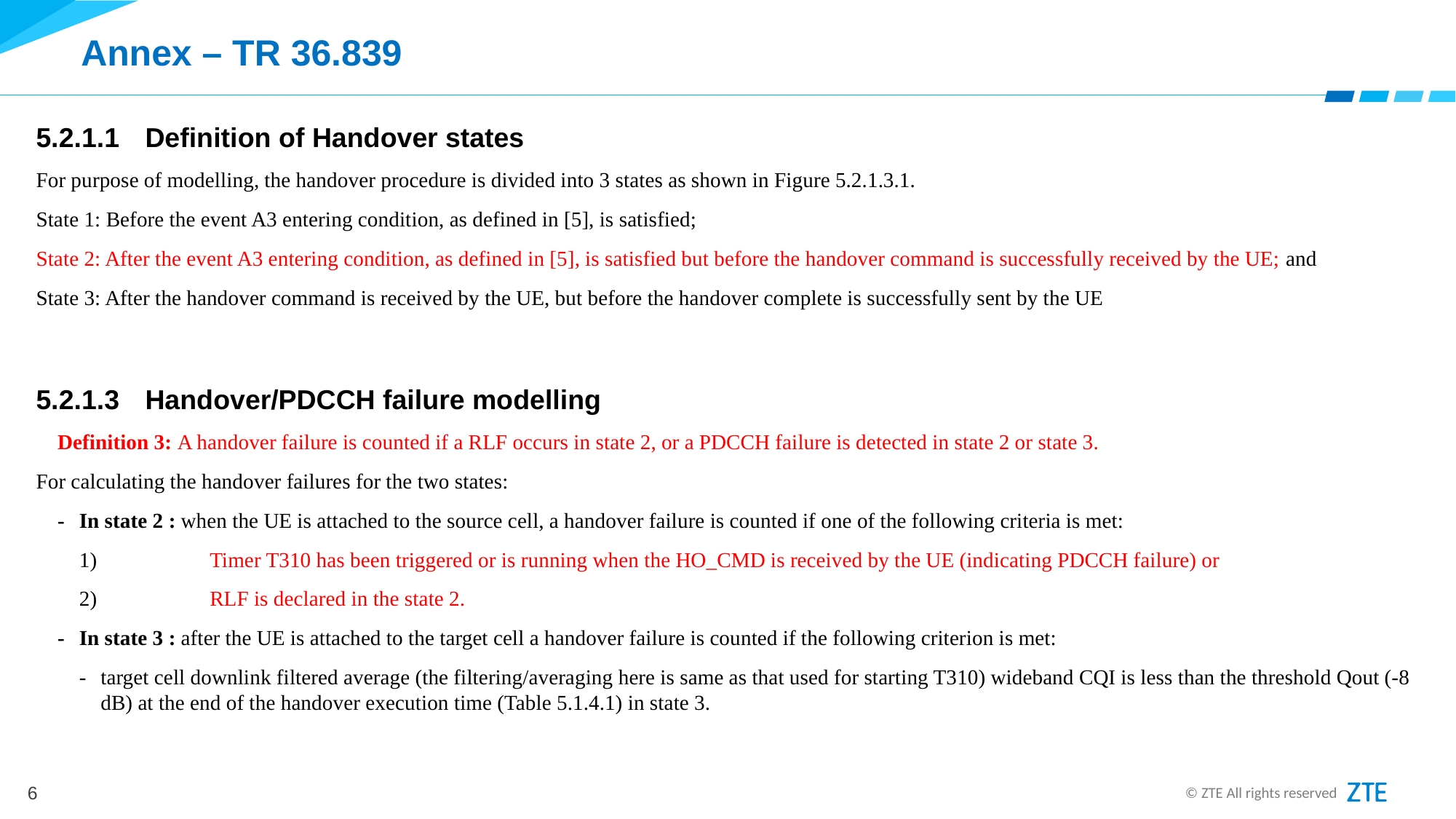

# Annex – TR 36.839
5.2.1.1	Definition of Handover states
For purpose of modelling, the handover procedure is divided into 3 states as shown in Figure 5.2.1.3.1.
State 1: Before the event A3 entering condition, as defined in [5], is satisfied;
State 2: After the event A3 entering condition, as defined in [5], is satisfied but before the handover command is successfully received by the UE; and
State 3: After the handover command is received by the UE, but before the handover complete is successfully sent by the UE

5.2.1.3	Handover/PDCCH failure modelling
Definition 3: A handover failure is counted if a RLF occurs in state 2, or a PDCCH failure is detected in state 2 or state 3.
For calculating the handover failures for the two states:
-	In state 2 : when the UE is attached to the source cell, a handover failure is counted if one of the following criteria is met:
1) 	Timer T310 has been triggered or is running when the HO_CMD is received by the UE (indicating PDCCH failure) or
2) 	RLF is declared in the state 2.
-	In state 3 : after the UE is attached to the target cell a handover failure is counted if the following criterion is met:
-	target cell downlink filtered average (the filtering/averaging here is same as that used for starting T310) wideband CQI is less than the threshold Qout (-8 dB) at the end of the handover execution time (Table 5.1.4.1) in state 3.